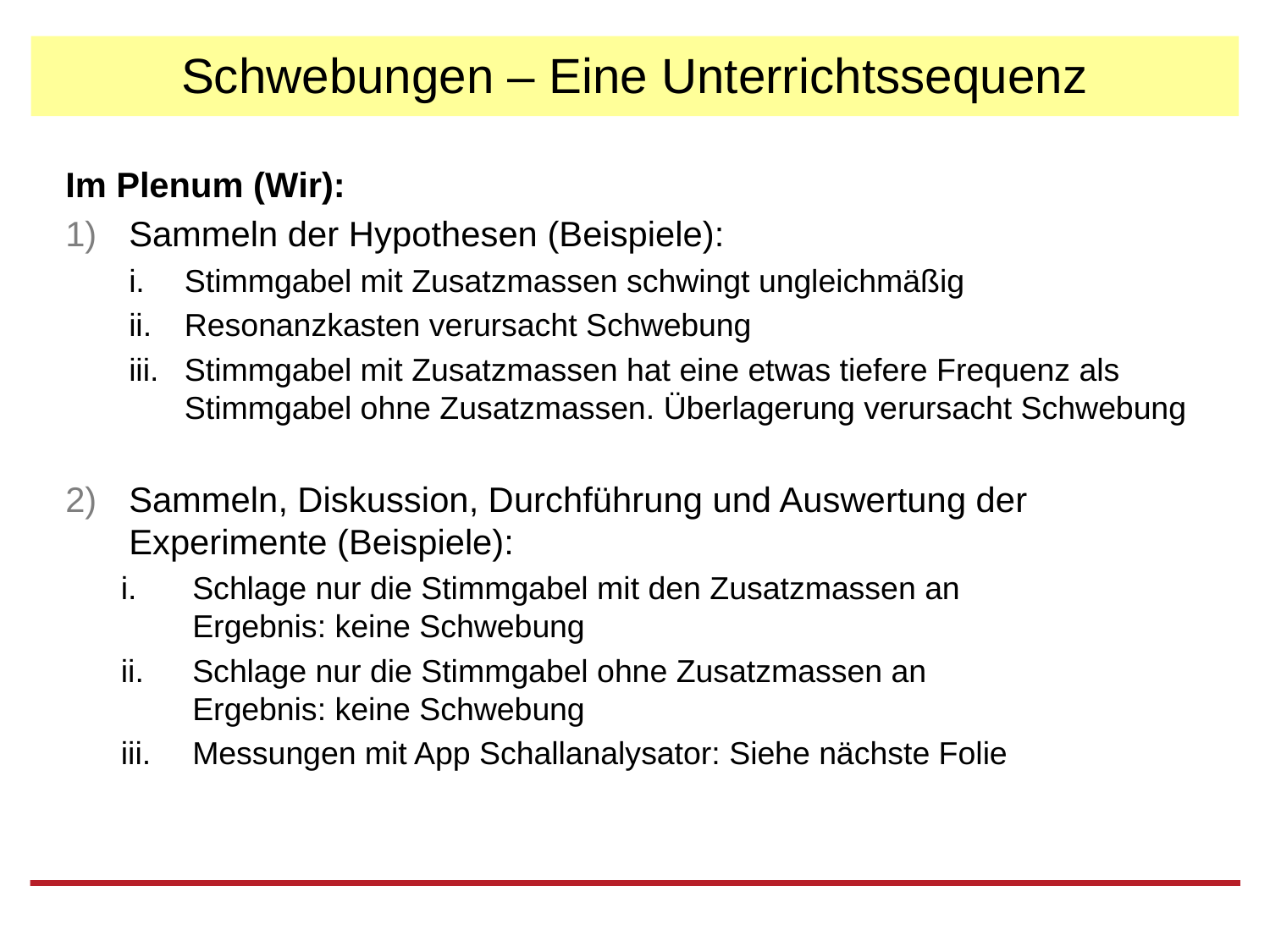

# Schwebungen – Eine Unterrichtssequenz
Im Plenum (Wir):
Sammeln der Hypothesen (Beispiele):
Stimmgabel mit Zusatzmassen schwingt ungleichmäßig
Resonanzkasten verursacht Schwebung
Stimmgabel mit Zusatzmassen hat eine etwas tiefere Frequenz als Stimmgabel ohne Zusatzmassen. Überlagerung verursacht Schwebung

Sammeln, Diskussion, Durchführung und Auswertung der Experimente (Beispiele):
Schlage nur die Stimmgabel mit den Zusatzmassen an
Ergebnis: keine Schwebung
Schlage nur die Stimmgabel ohne Zusatzmassen an
Ergebnis: keine Schwebung
Messungen mit App Schallanalysator: Siehe nächste Folie